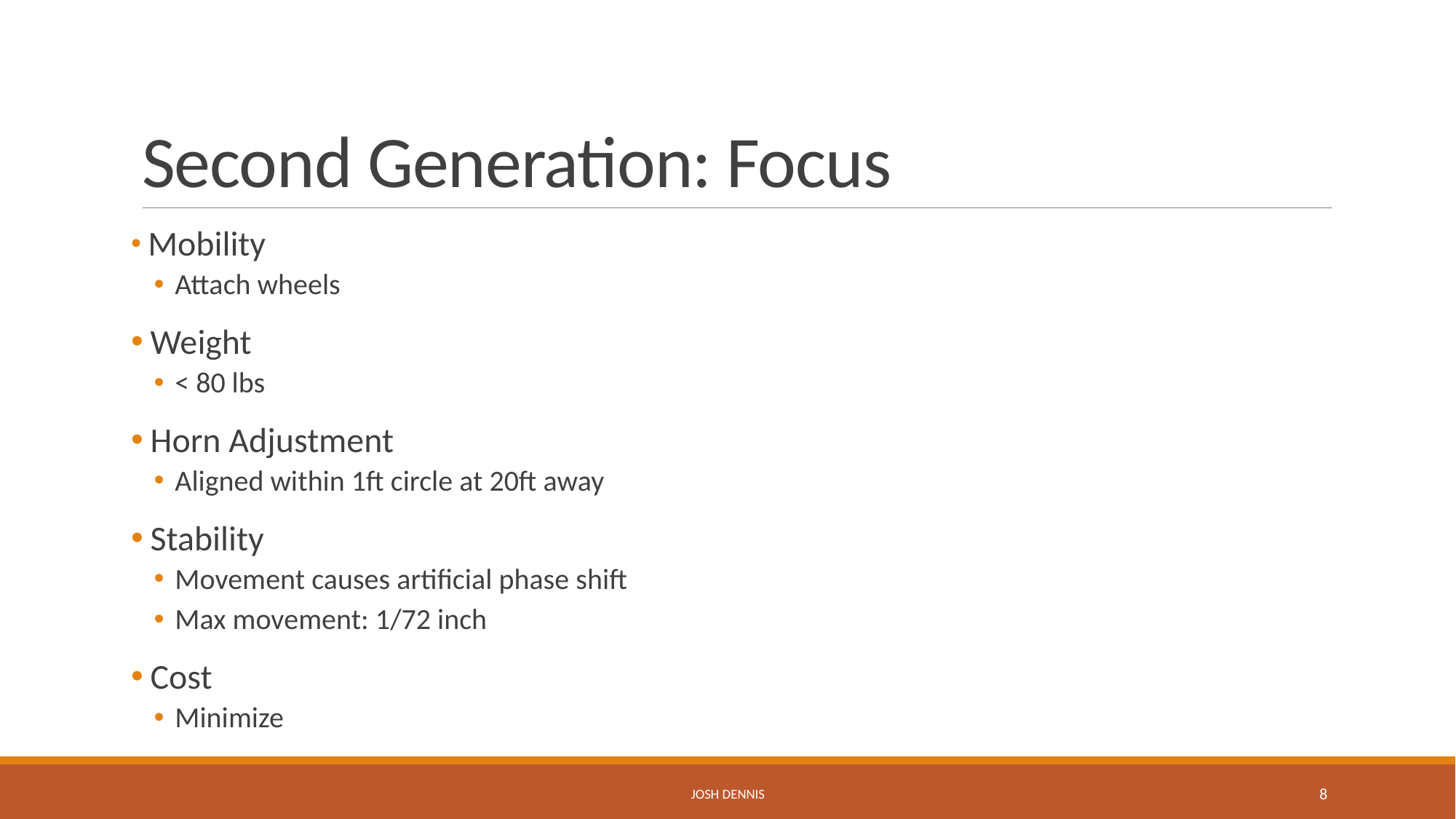

# Second Generation: Focus
 Mobility
Attach wheels
 Weight
< 80 lbs
 Horn Adjustment
Aligned within 1ft circle at 20ft away
 Stability
Movement causes artificial phase shift
Max movement: 1/72 inch
 Cost
Minimize
Josh dennis
8